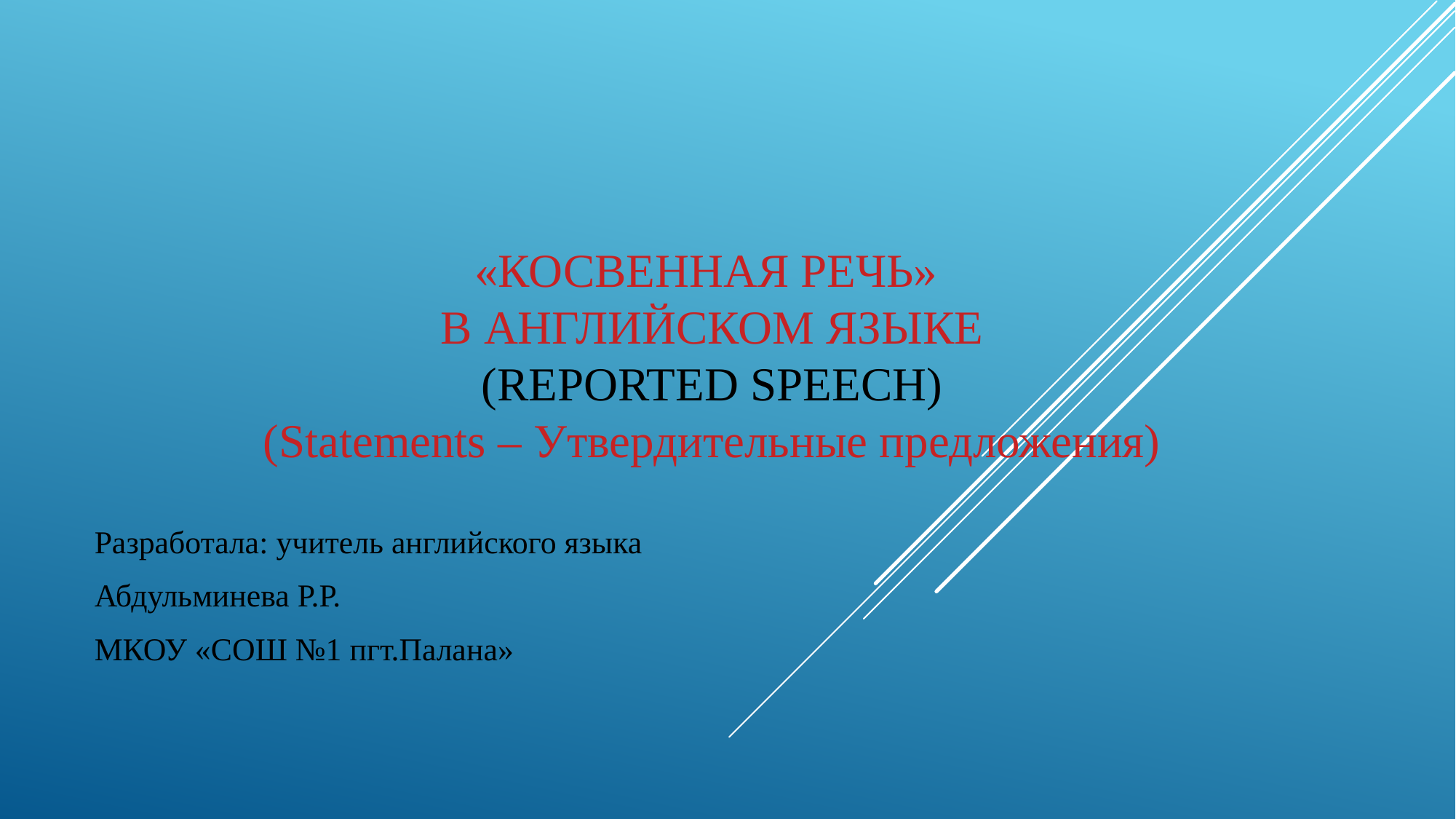

# «Косвенная речь» в английском языке (REPORTED SPEECH) (Statements – Утвердительные предложения)
Разработала: учитель английского языка
Абдульминева Р.Р.
МКОУ «СОШ №1 пгт.Палана»